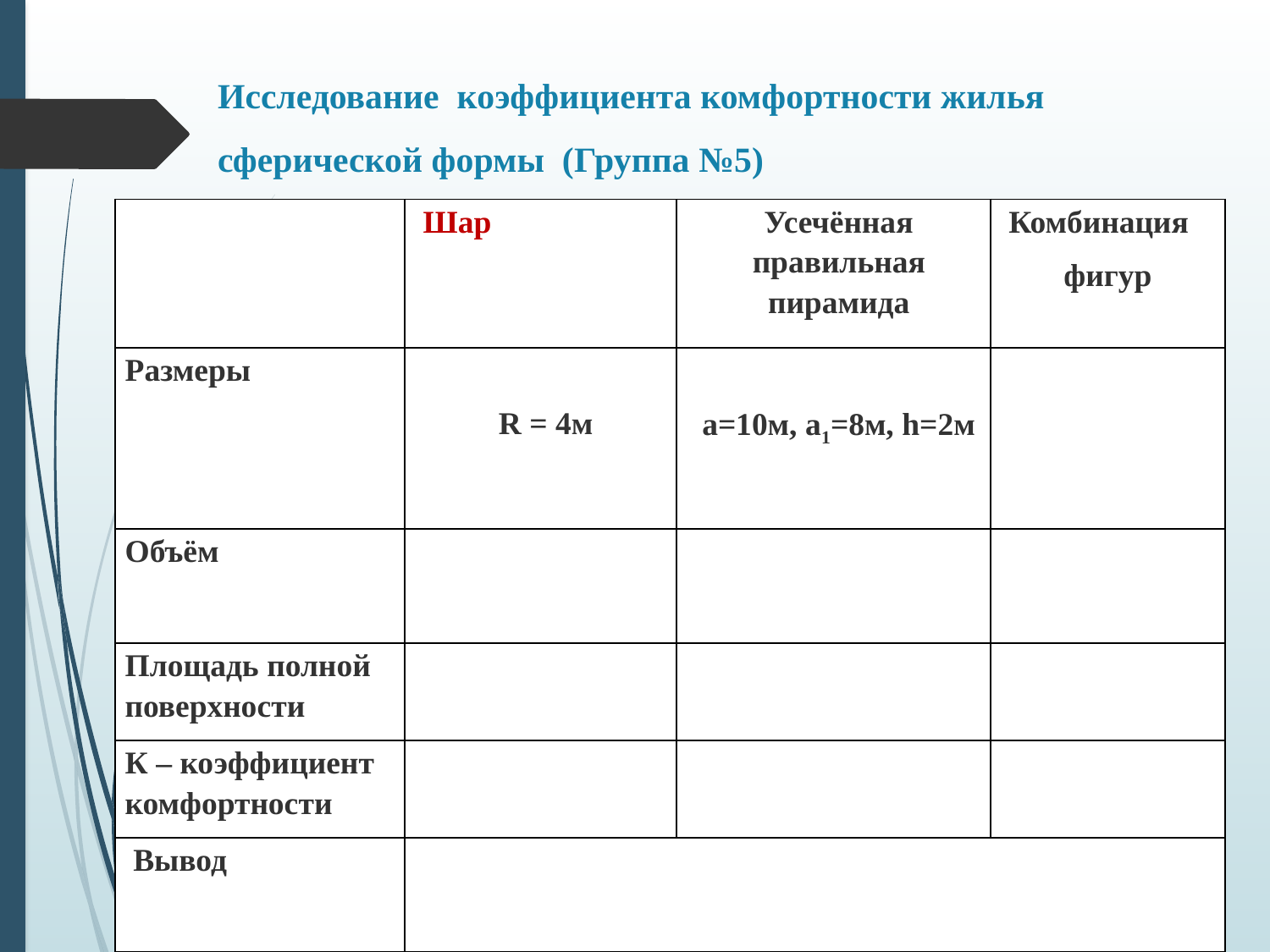

# Исследование  коэффициента комфортности жилья сферической формы  (Группа №5)
|  | Шар | Усечённая правильная пирамида | Комбинация фигур |
| --- | --- | --- | --- |
| Размеры | R = 4м | a=10м, а1=8м, h=2м |  |
| Объём |  |  |  |
| Площадь полной поверхности |  |  |  |
| К – коэффициент комфортности |  |  |  |
| Вывод |  |  |  |